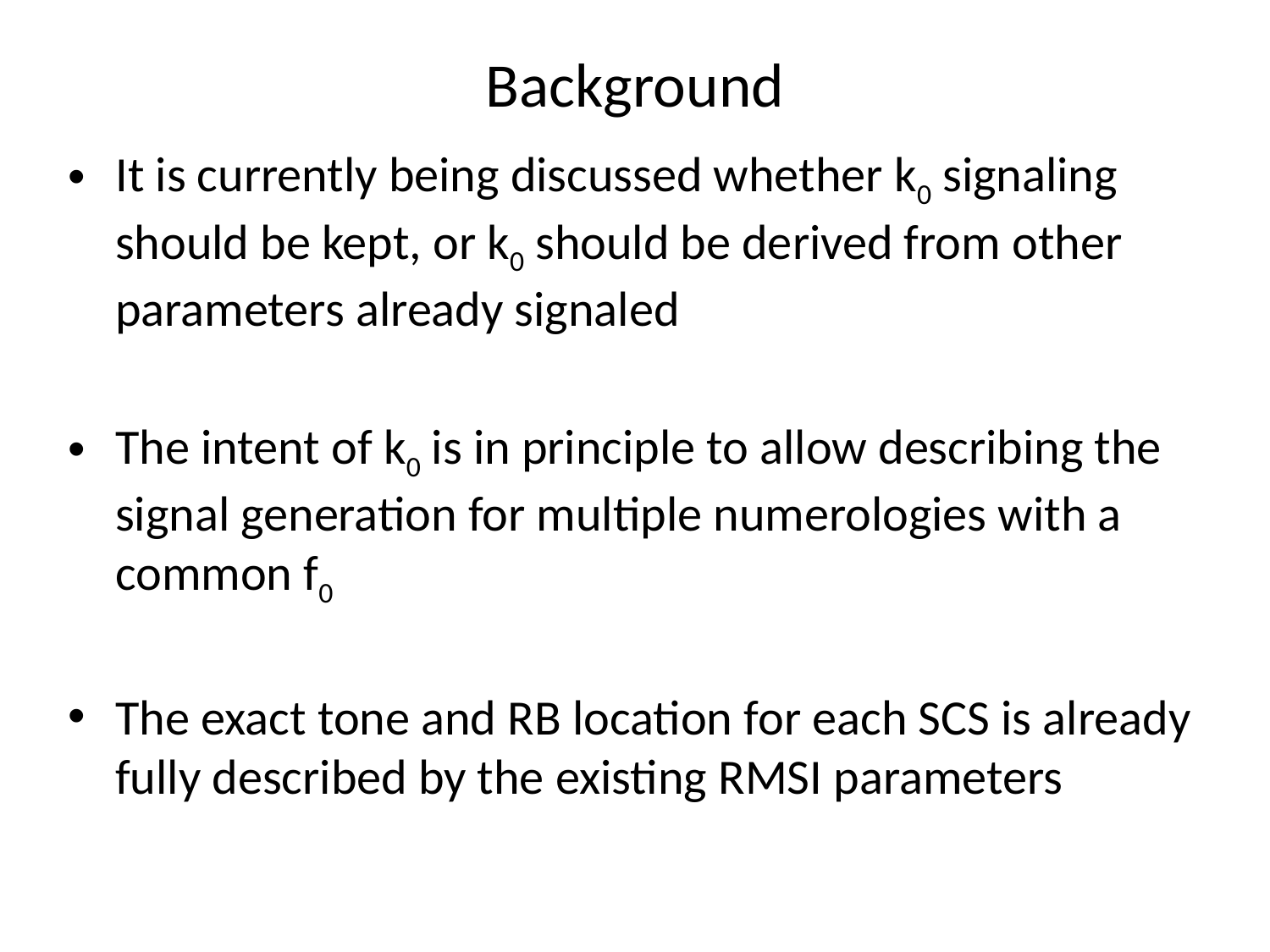

# Background
It is currently being discussed whether k0 signaling should be kept, or k0 should be derived from other parameters already signaled

The intent of k0 is in principle to allow describing the signal generation for multiple numerologies with a common f0

The exact tone and RB location for each SCS is already fully described by the existing RMSI parameters